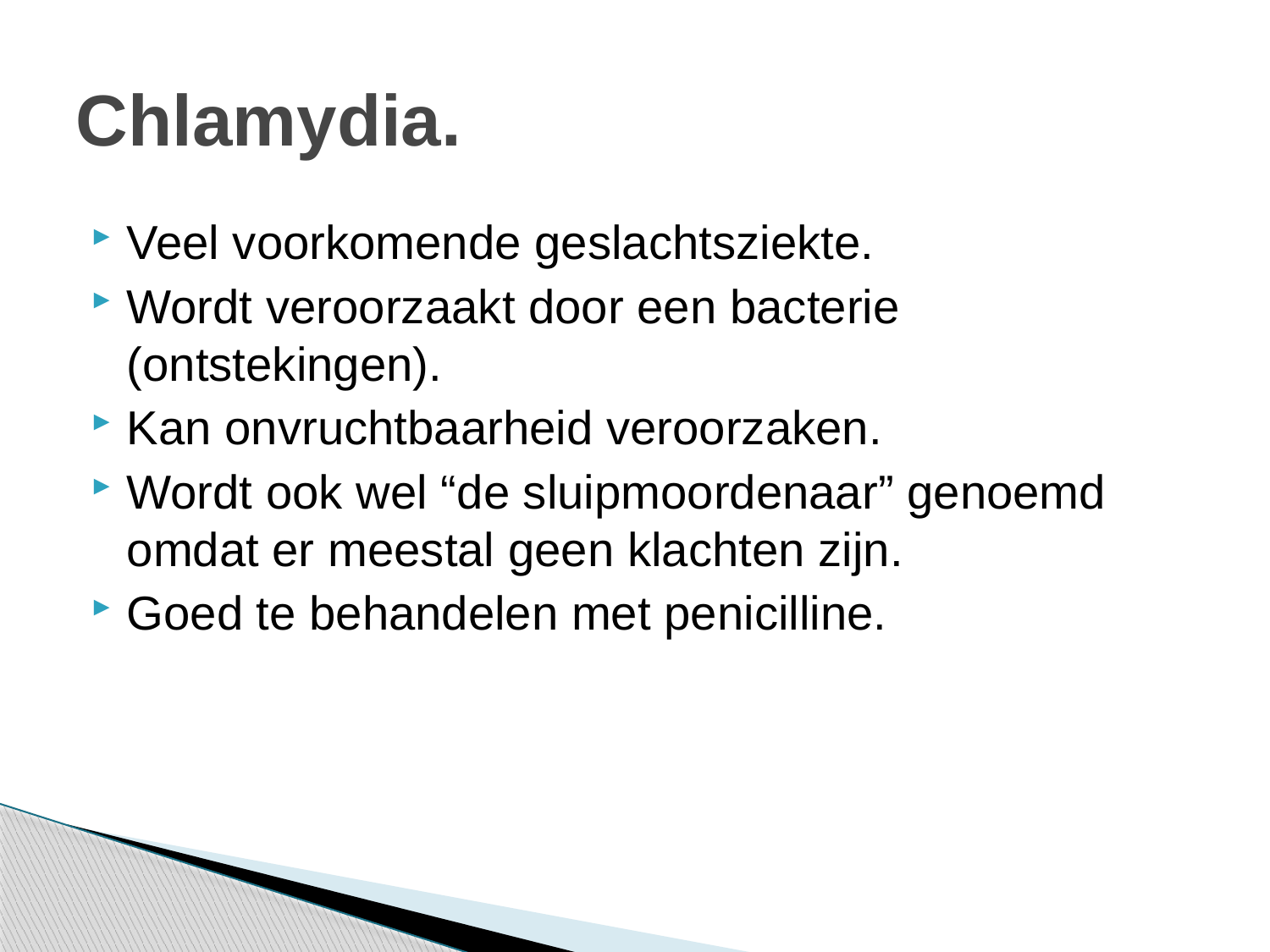

# Chlamydia.
Veel voorkomende geslachtsziekte.
Wordt veroorzaakt door een bacterie (ontstekingen).
Kan onvruchtbaarheid veroorzaken.
Wordt ook wel “de sluipmoordenaar” genoemd omdat er meestal geen klachten zijn.
Goed te behandelen met penicilline.